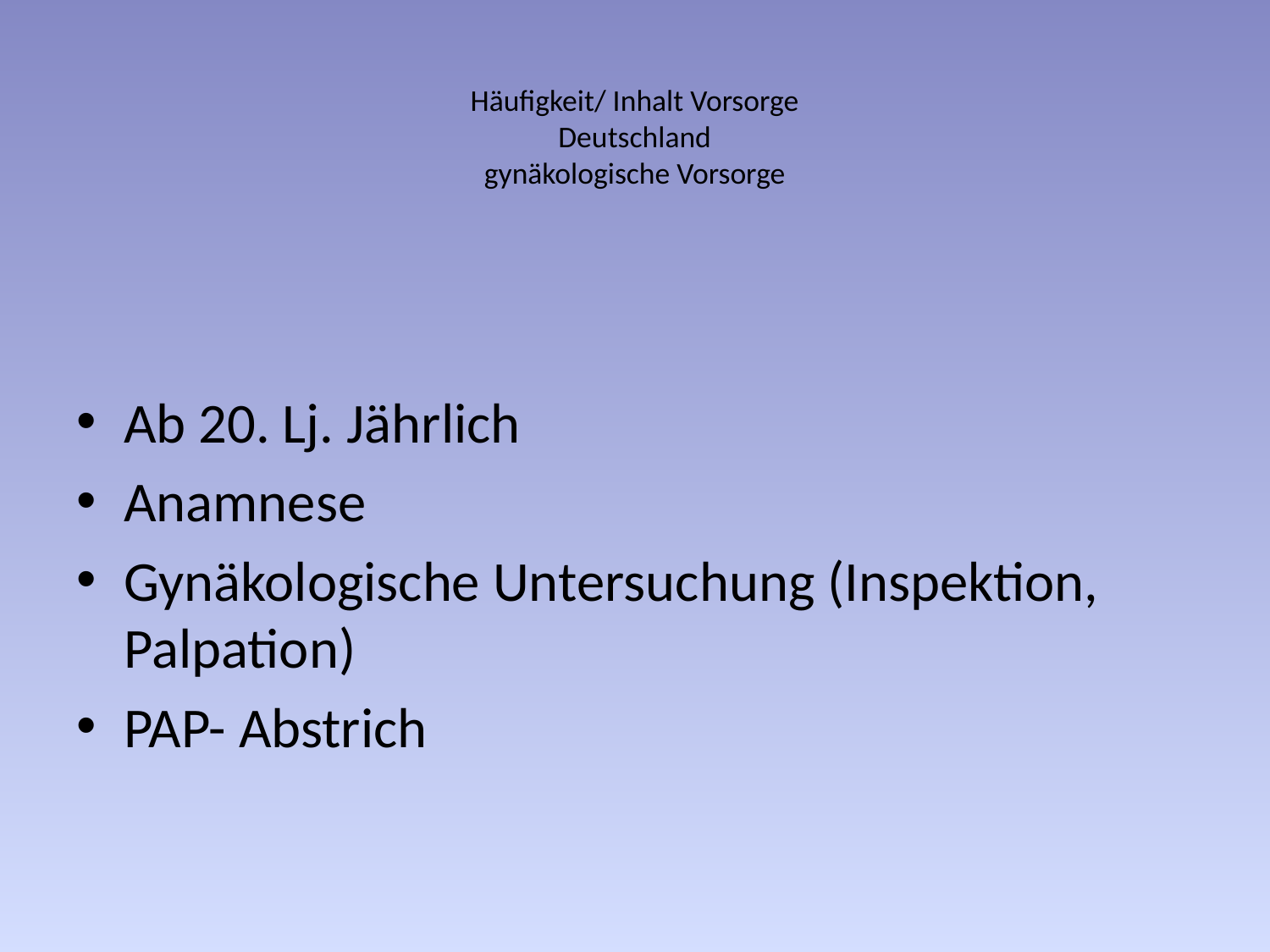

# Häufigkeit/ Inhalt Vorsorge Deutschland gynäkologische Vorsorge

Ab 20. Lj. Jährlich
Anamnese
Gynäkologische Untersuchung (Inspektion, Palpation)
PAP- Abstrich